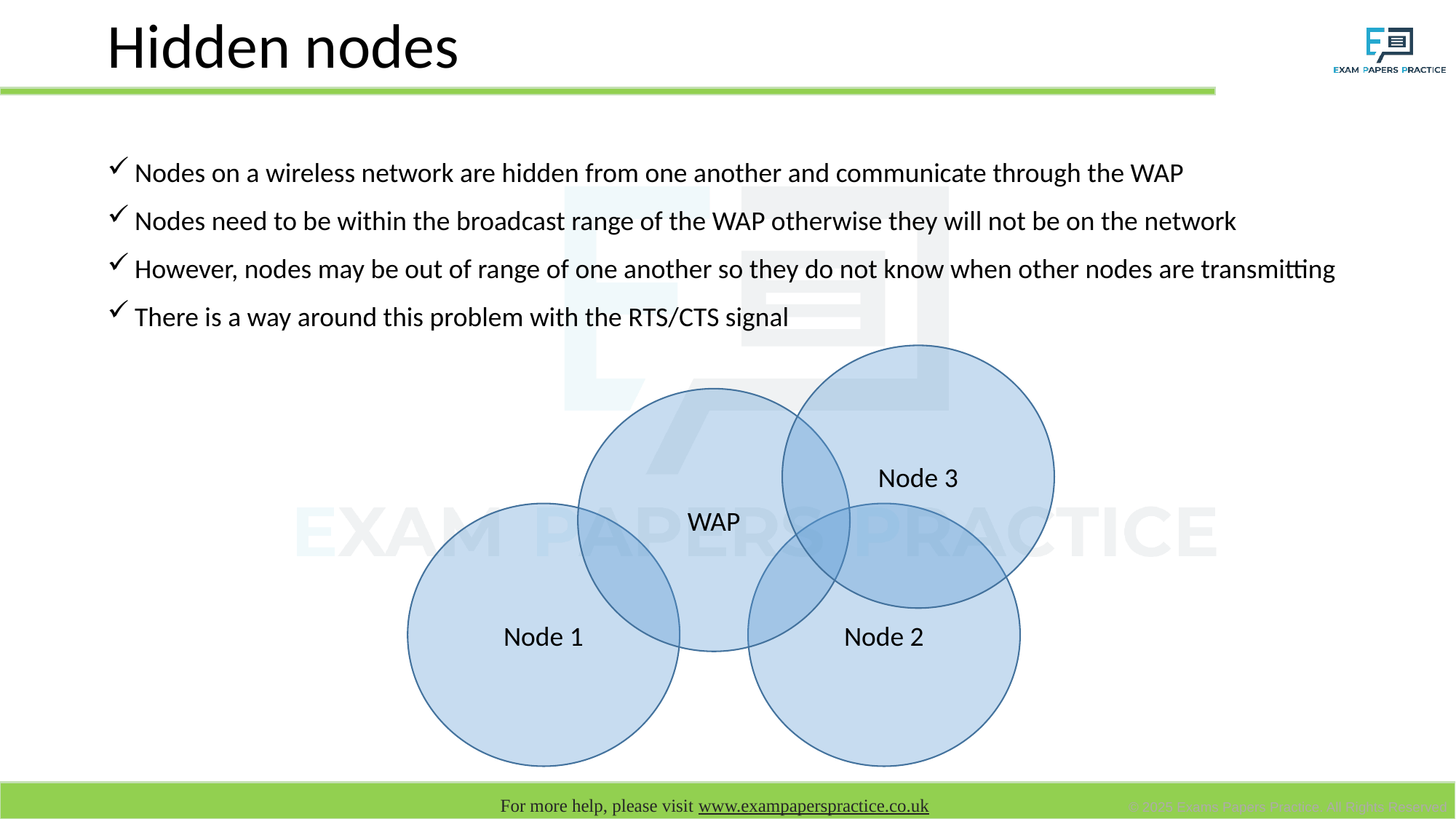

# Hidden nodes
Nodes on a wireless network are hidden from one another and communicate through the WAP
Nodes need to be within the broadcast range of the WAP otherwise they will not be on the network
However, nodes may be out of range of one another so they do not know when other nodes are transmitting
There is a way around this problem with the RTS/CTS signal

Node 3
WAP
Node 2
Node 1